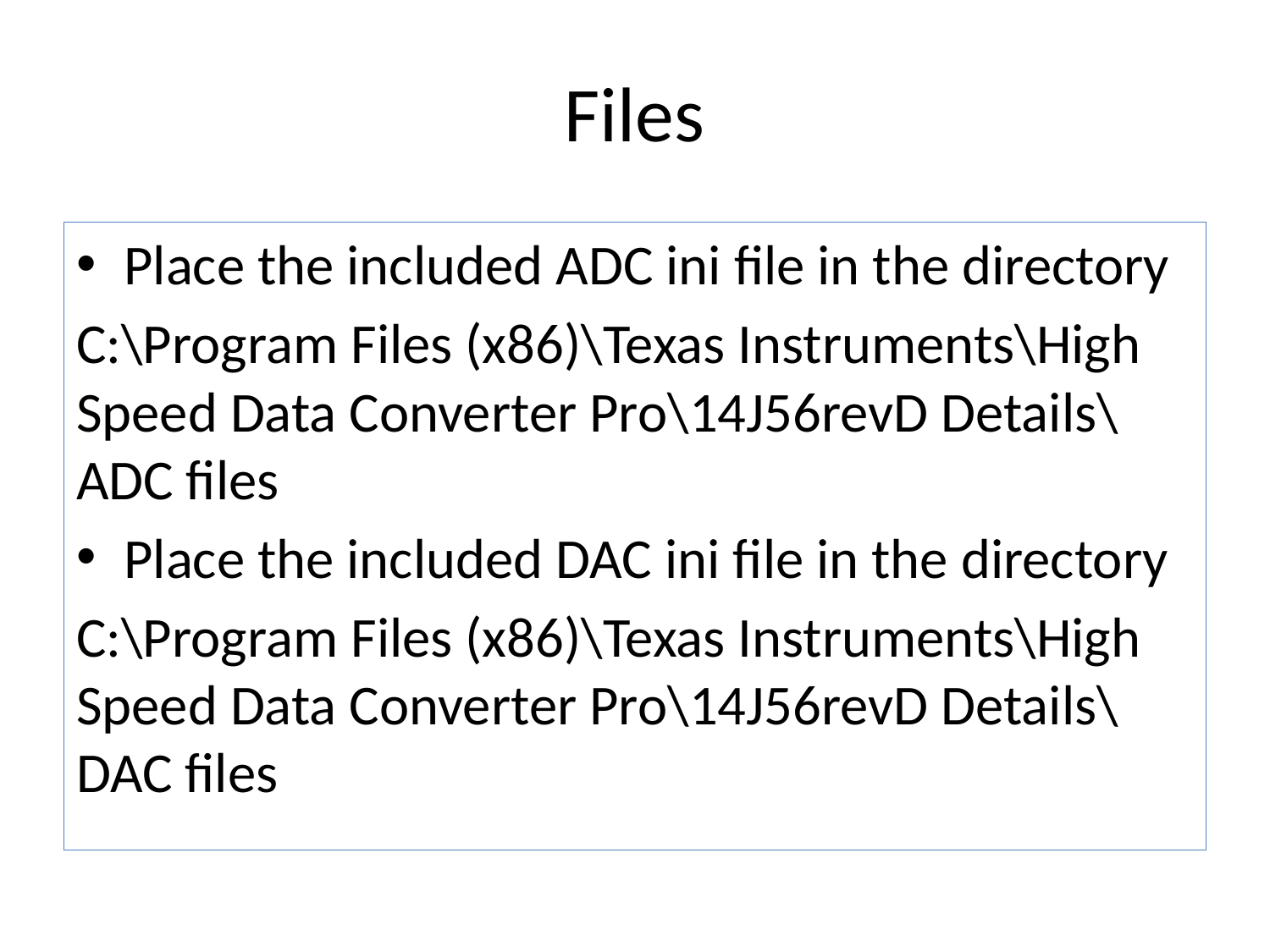

# Files
Place the included ADC ini file in the directory
C:\Program Files (x86)\Texas Instruments\High Speed Data Converter Pro\14J56revD Details\ADC files
Place the included DAC ini file in the directory
C:\Program Files (x86)\Texas Instruments\High Speed Data Converter Pro\14J56revD Details\DAC files